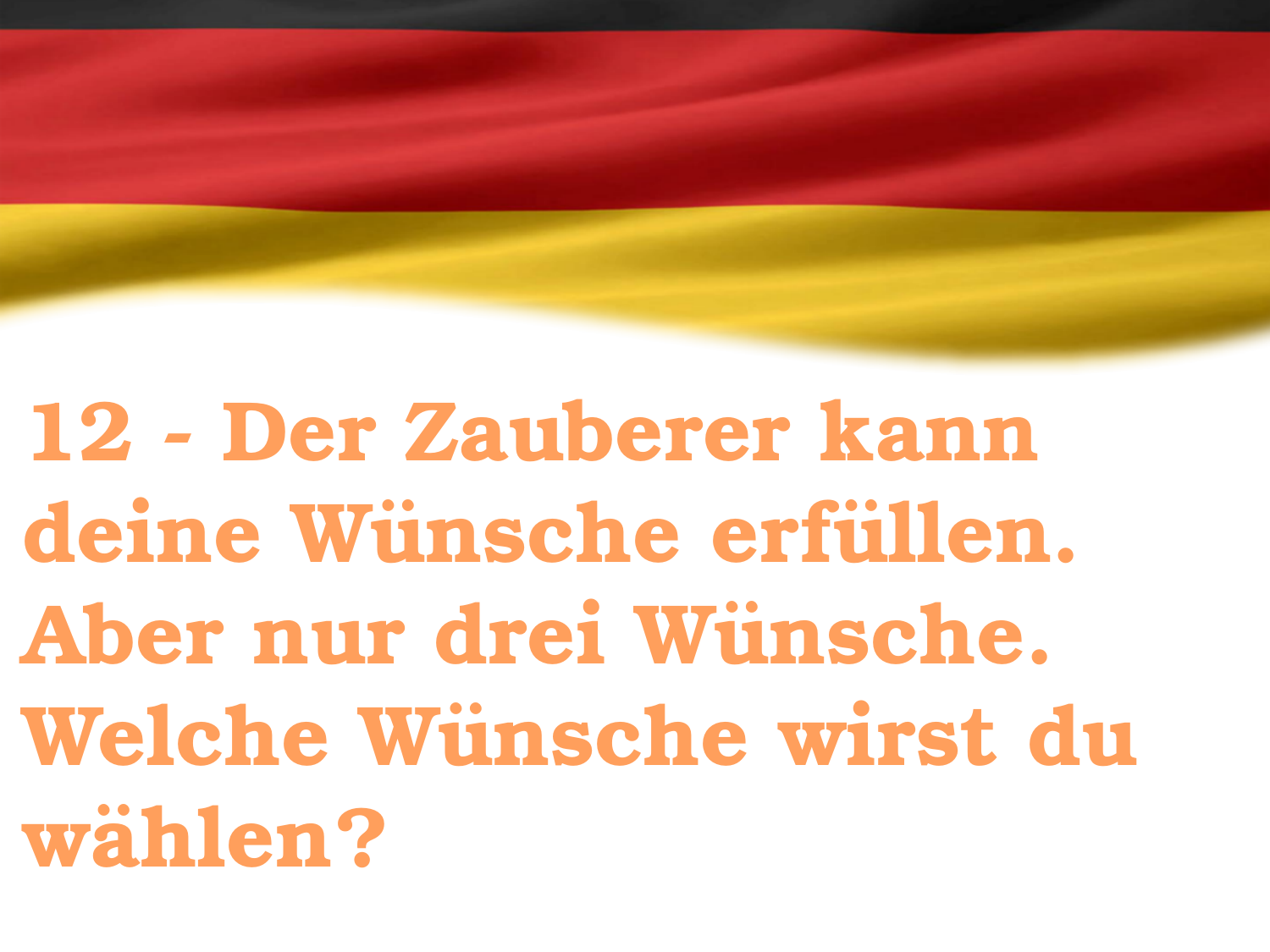

12 - Der Zauberer kann deine Wünsche erfüllen. Aber nur drei Wünsche. Welche Wünsche wirst du wählen?